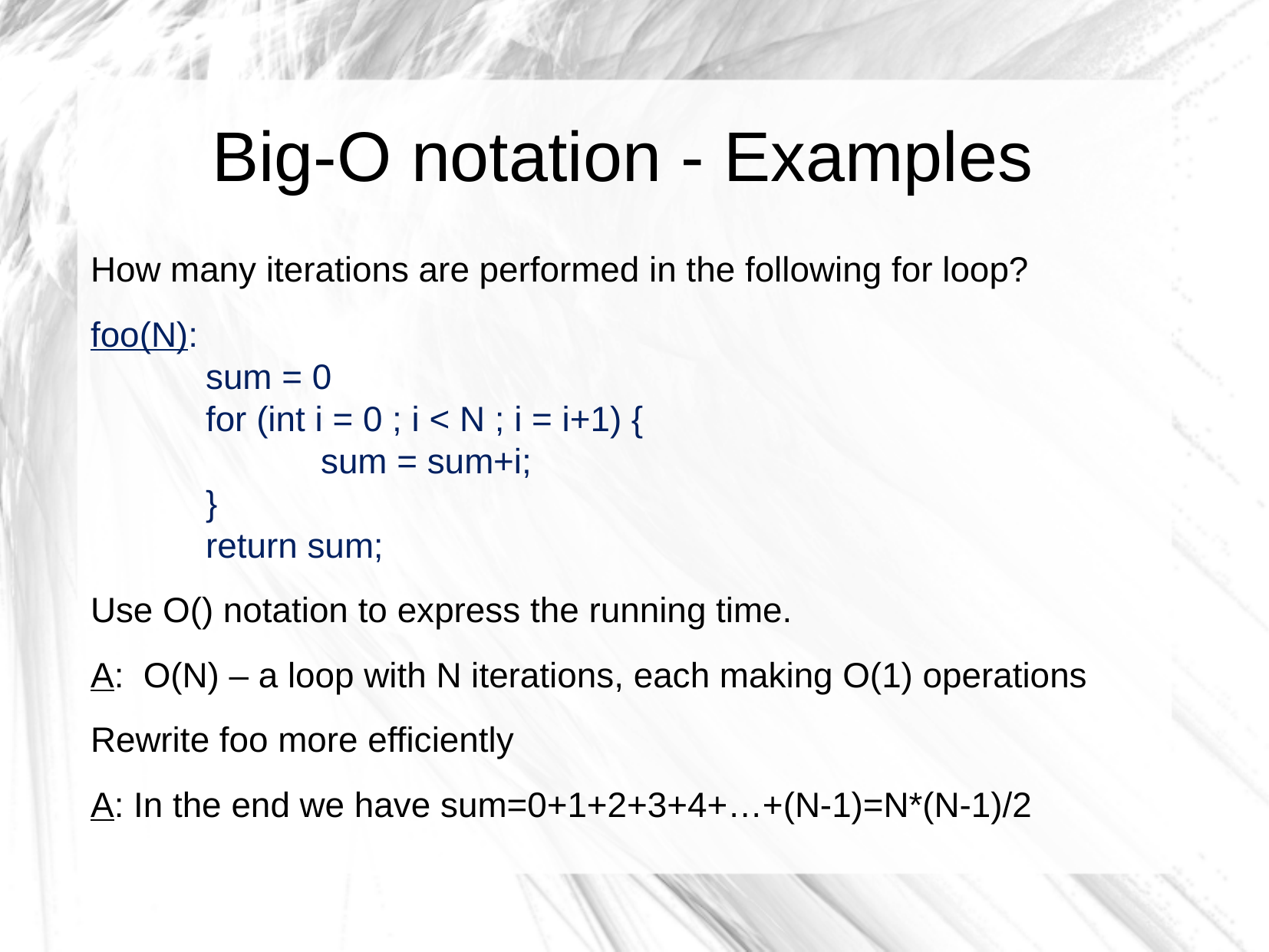

# Big-O notation - Examples
How many iterations are performed in the following for loop?
foo(N):
	sum = 0
	for (int i = 0 ; i < N ; i = i+1) {
		sum = sum+i;
	}
	return sum;
Use O() notation to express the running time.
A:  O(N) – a loop with N iterations, each making O(1) operations
Rewrite foo more efficiently
A: In the end we have sum=0+1+2+3+4+…+(N-1)=N*(N-1)/2